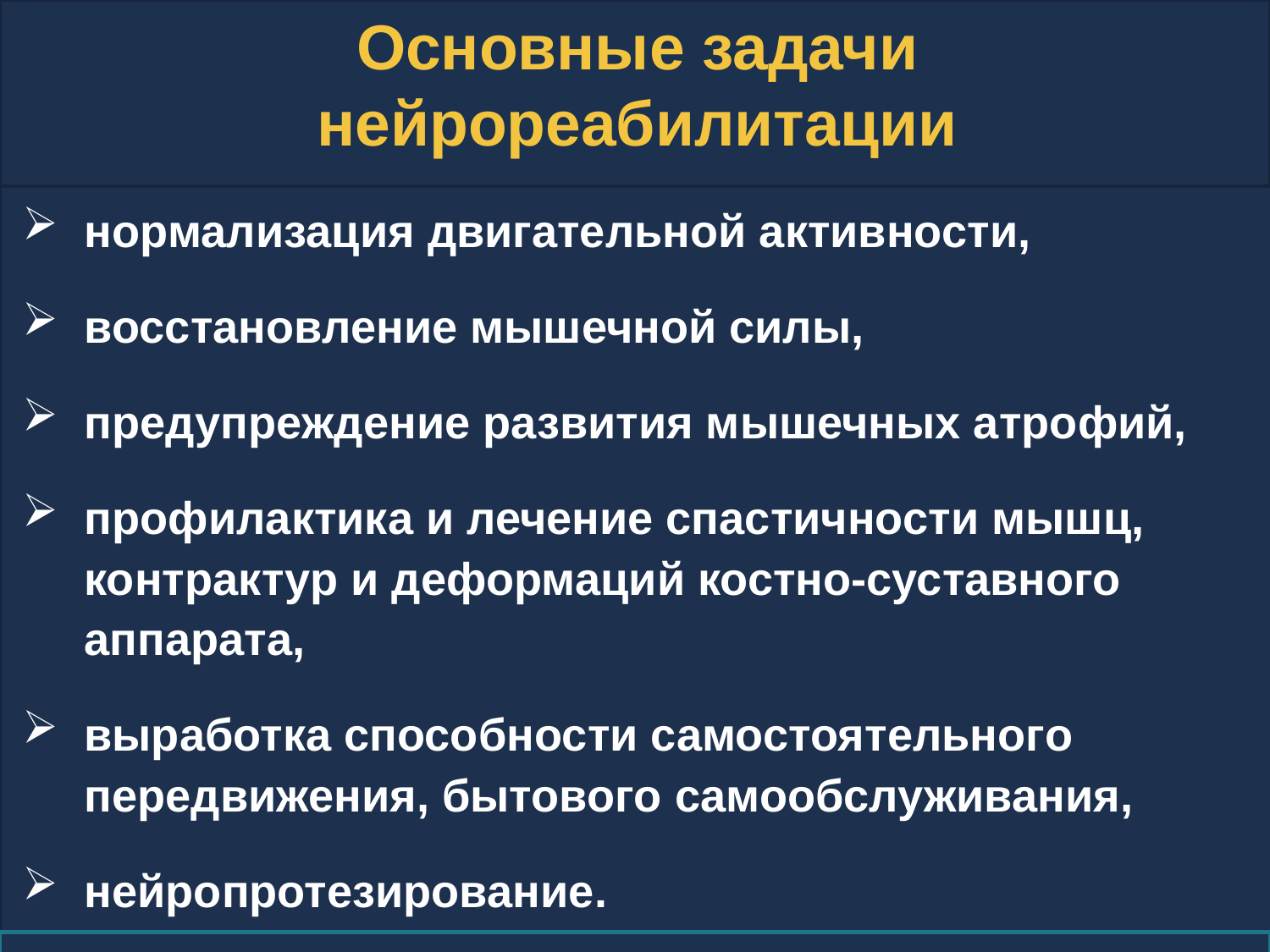

Основные задачи нейрореабилитации
нормализация двигательной активности,
восстановление мышечной силы,
предупреждение развития мышечных атрофий,
профилактика и лечение спастичности мышц, контрактур и деформаций костно-суставного аппарата,
выработка способности самостоятельного передвижения, бытового самообслуживания,
нейропротезирование.